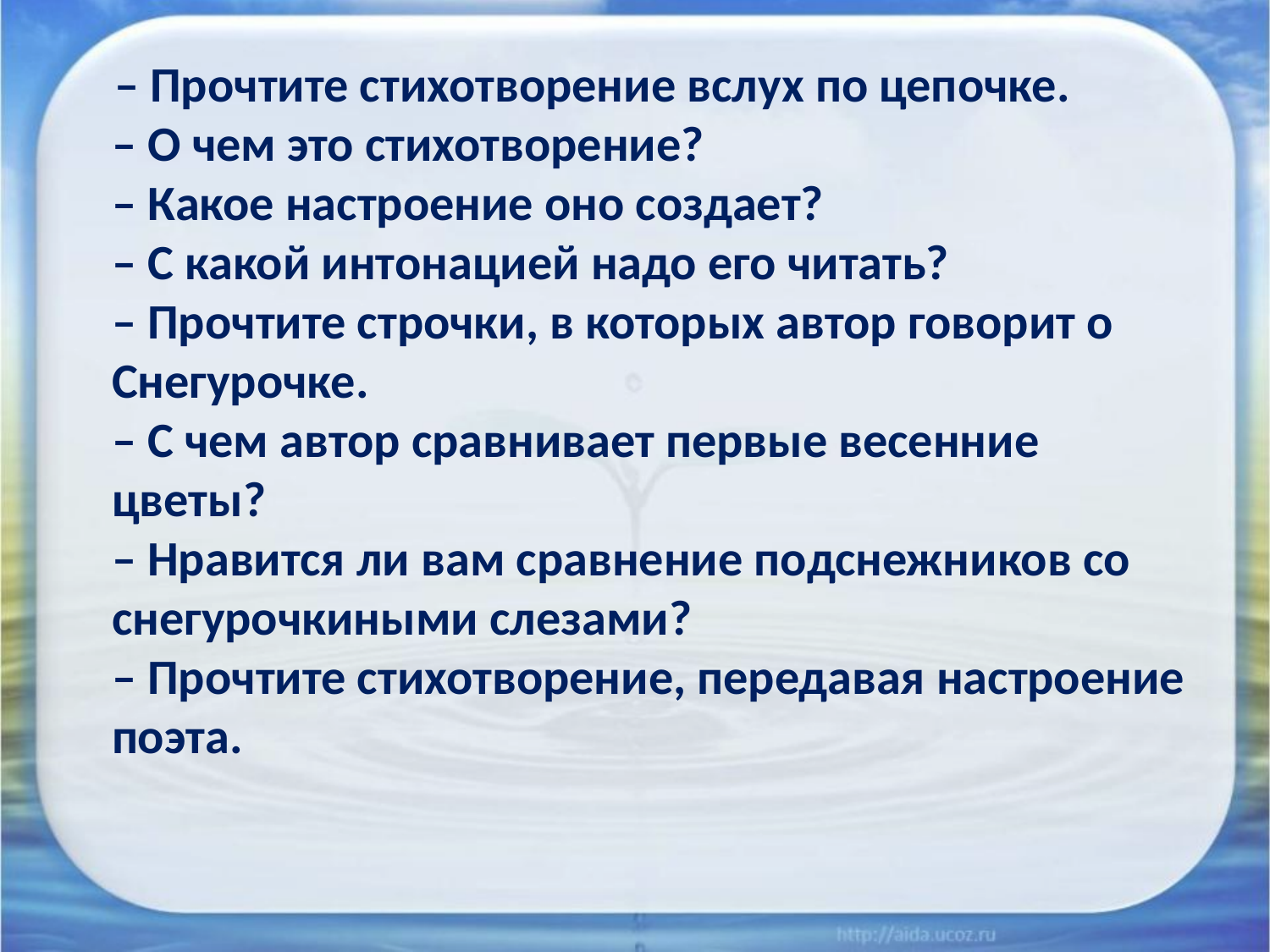

– Прочтите стихотворение вслух по цепочке.
– О чем это стихотворение?
– Какое настроение оно создает?
– С какой интонацией надо его читать?
– Прочтите строчки, в которых автор говорит о Снегурочке.
– С чем автор сравнивает первые весенние цветы?
– Нравится ли вам сравнение подснежников со снегурочкиными слезами?
– Прочтите стихотворение, передавая настроение поэта.